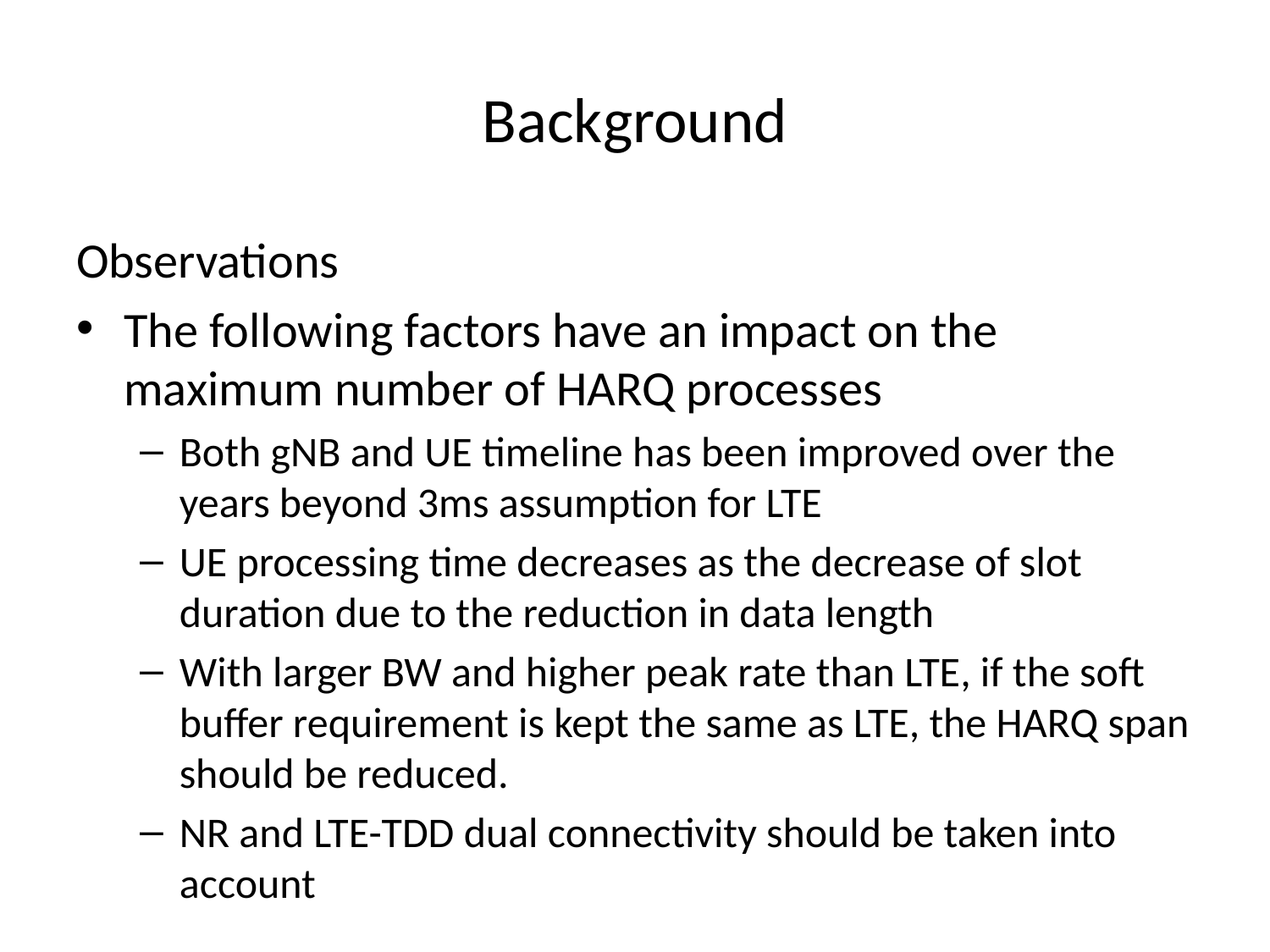

# Background
Observations
The following factors have an impact on the maximum number of HARQ processes
Both gNB and UE timeline has been improved over the years beyond 3ms assumption for LTE
UE processing time decreases as the decrease of slot duration due to the reduction in data length
With larger BW and higher peak rate than LTE, if the soft buffer requirement is kept the same as LTE, the HARQ span should be reduced.
NR and LTE-TDD dual connectivity should be taken into account